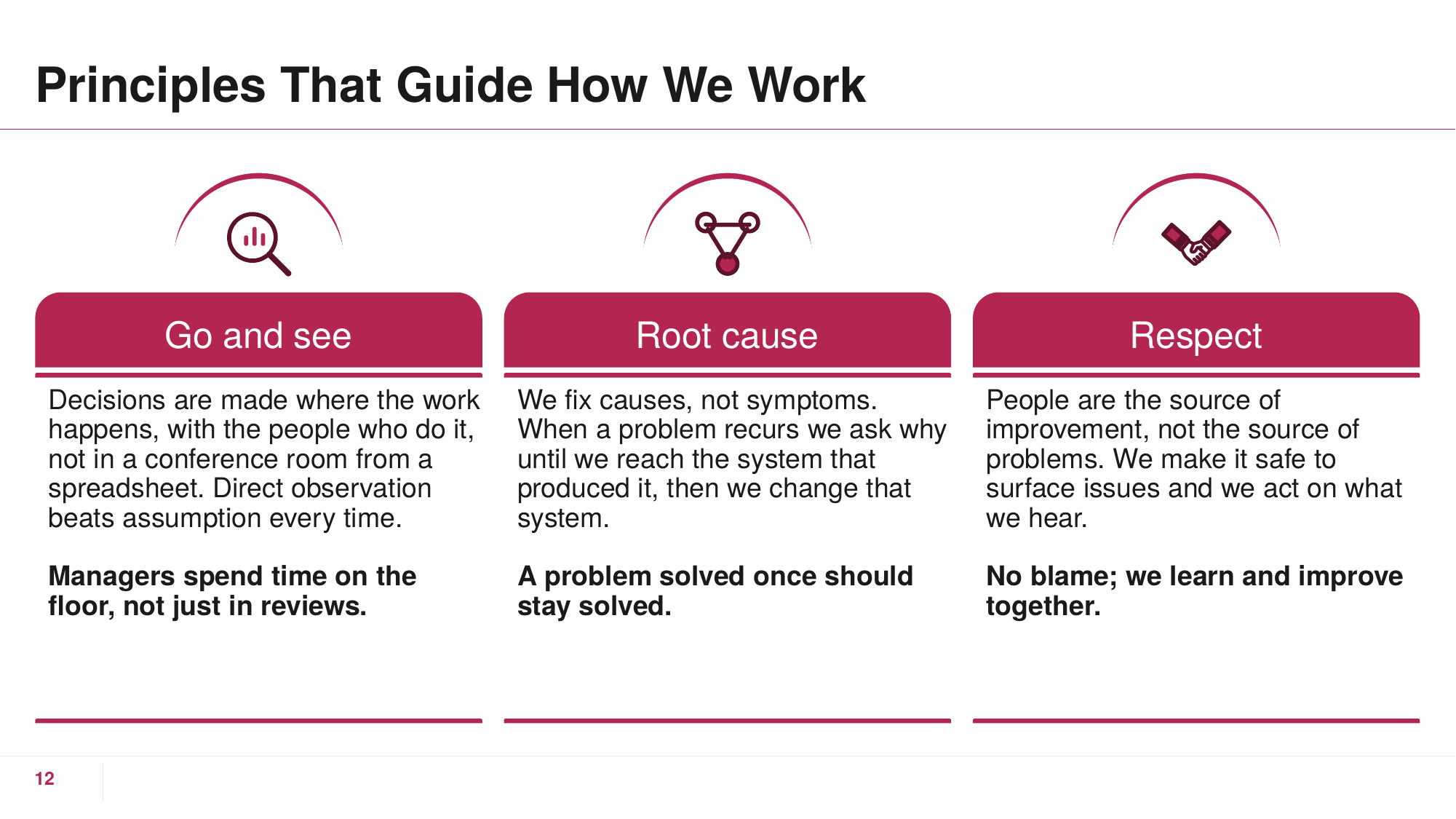

# Principles That Guide How We Work

Go and see
Root cause
Respect

Decisions are made where the work happens, with the people who do it, not in a conference room from a spreadsheet. Direct observation beats assumption every time.
Managers spend time on the floor, not just in reviews.
We fix causes, not symptoms. When a problem recurs we ask why until we reach the system that produced it, then we change that system.
A problem solved once should stay solved.
People are the source of improvement, not the source of problems. We make it safe to surface issues and we act on what we hear.
No blame; we learn and improve together.

12